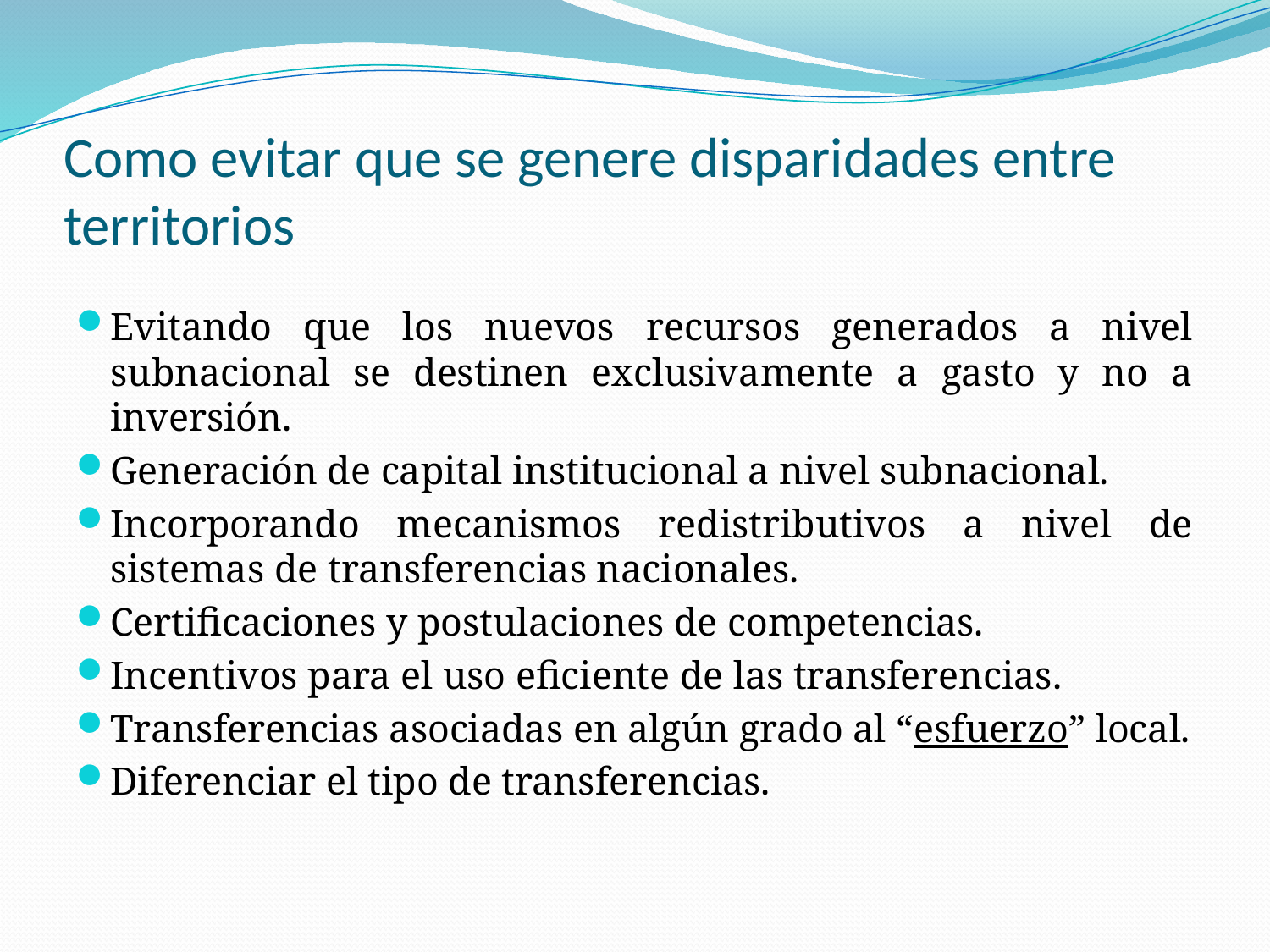

# Como evitar que se genere disparidades entre territorios
Evitando que los nuevos recursos generados a nivel subnacional se destinen exclusivamente a gasto y no a inversión.
Generación de capital institucional a nivel subnacional.
Incorporando mecanismos redistributivos a nivel de sistemas de transferencias nacionales.
Certificaciones y postulaciones de competencias.
Incentivos para el uso eficiente de las transferencias.
Transferencias asociadas en algún grado al “esfuerzo” local.
Diferenciar el tipo de transferencias.